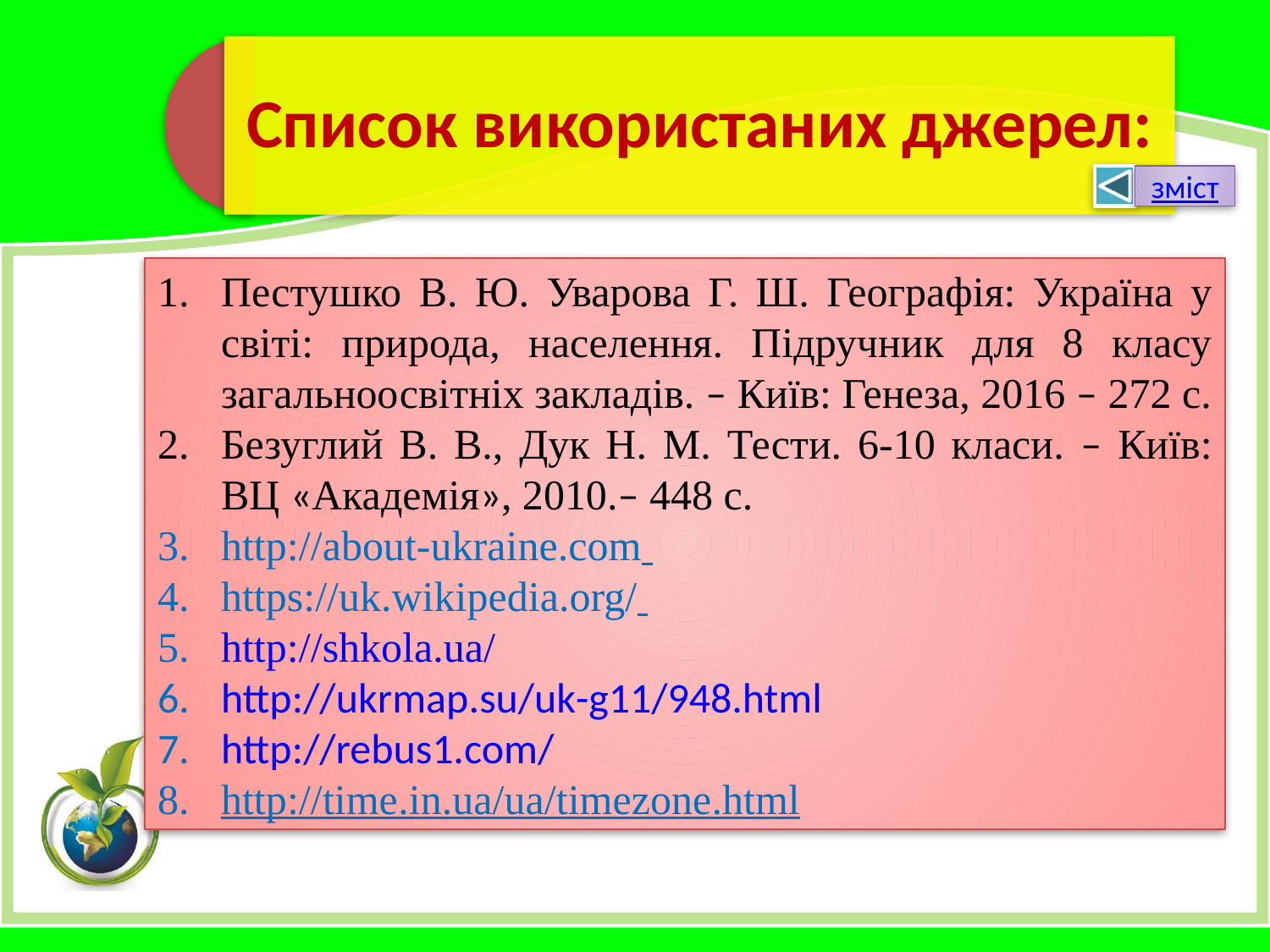

Список використаних джерел:

зміст

Пестушко В. Ю. Уварова Г. Ш. Географія: Україна у світі: природа, населення. Підручник для 8 класу загальноосвітніх закладів. – Київ: Генеза, 2016 – 272 с.
Безуглий В. В., Дук Н. М. Тести. 6-10 класи. – Київ: ВЦ «Академія», 2010.– 448 с.
http://about-ukraine.com
https://uk.wikipedia.org/
http://shkola.ua/
http://ukrmap.su/uk-g11/948.html
http://rebus1.com/
http://time.in.ua/ua/timezone.html